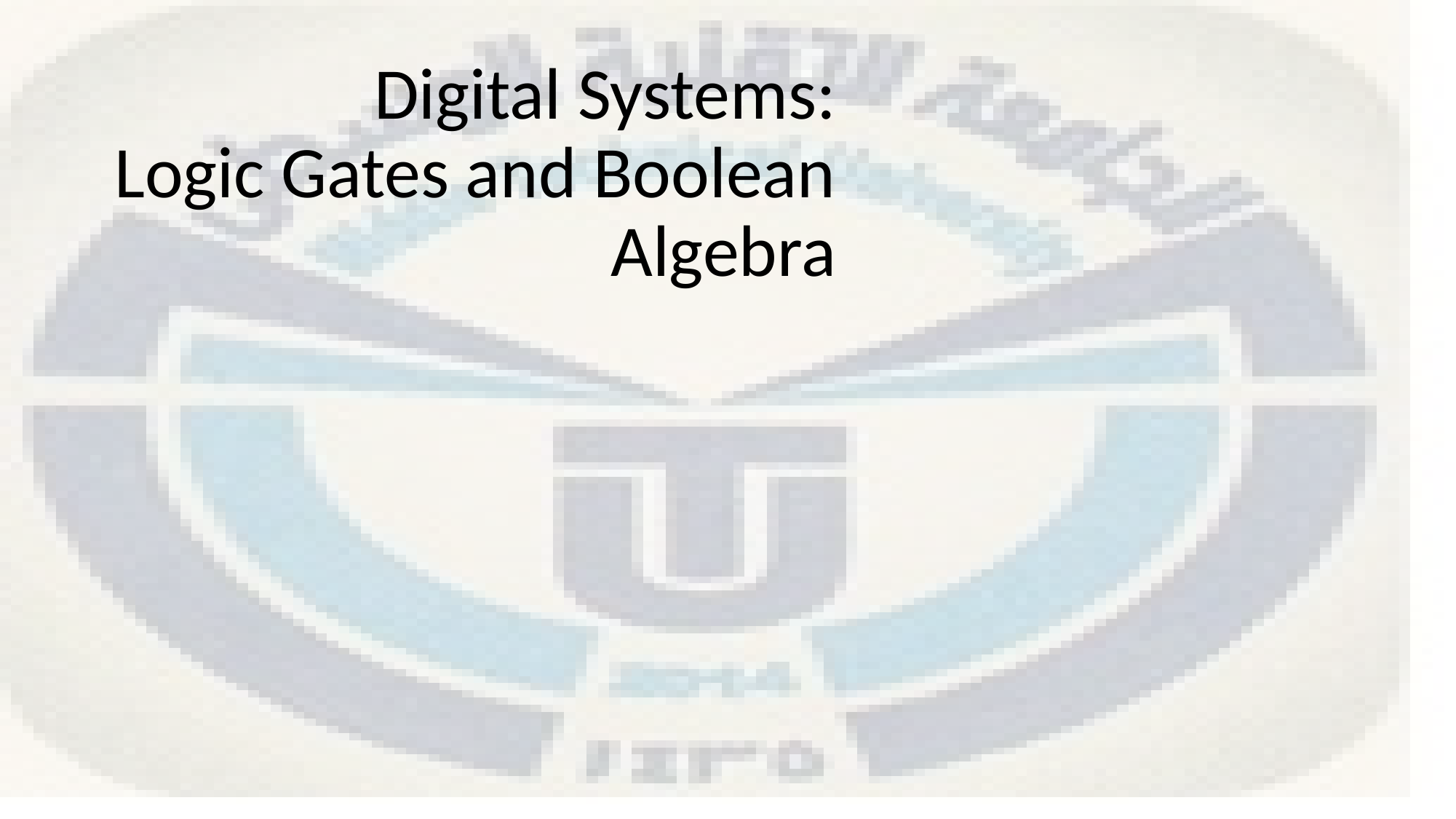

# Digital Systems: Logic Gates and Boolean Algebra